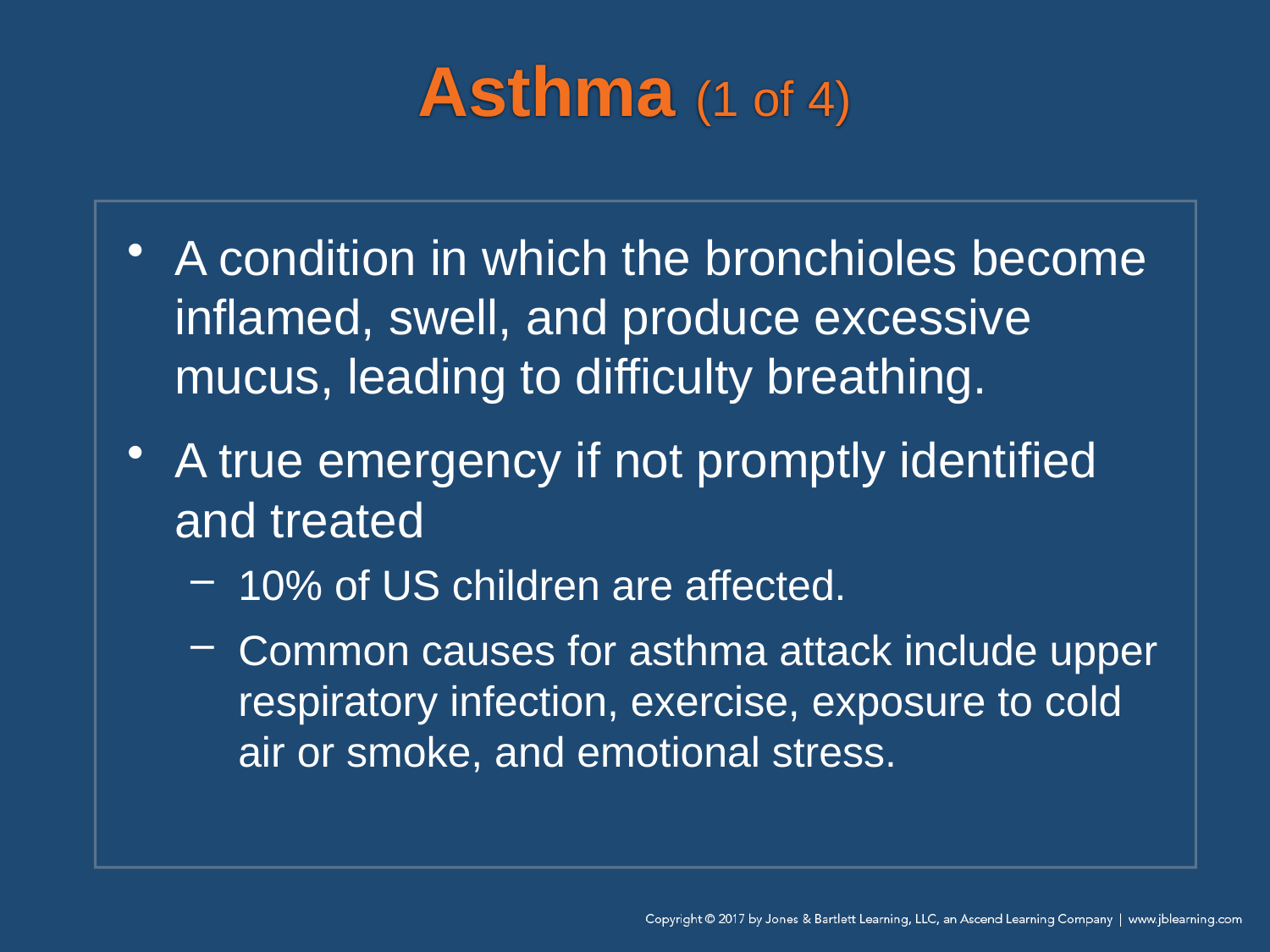

# Asthma (1 of 4)
A condition in which the bronchioles become inflamed, swell, and produce excessive mucus, leading to difficulty breathing.
A true emergency if not promptly identified and treated
10% of US children are affected.
Common causes for asthma attack include upper respiratory infection, exercise, exposure to cold air or smoke, and emotional stress.